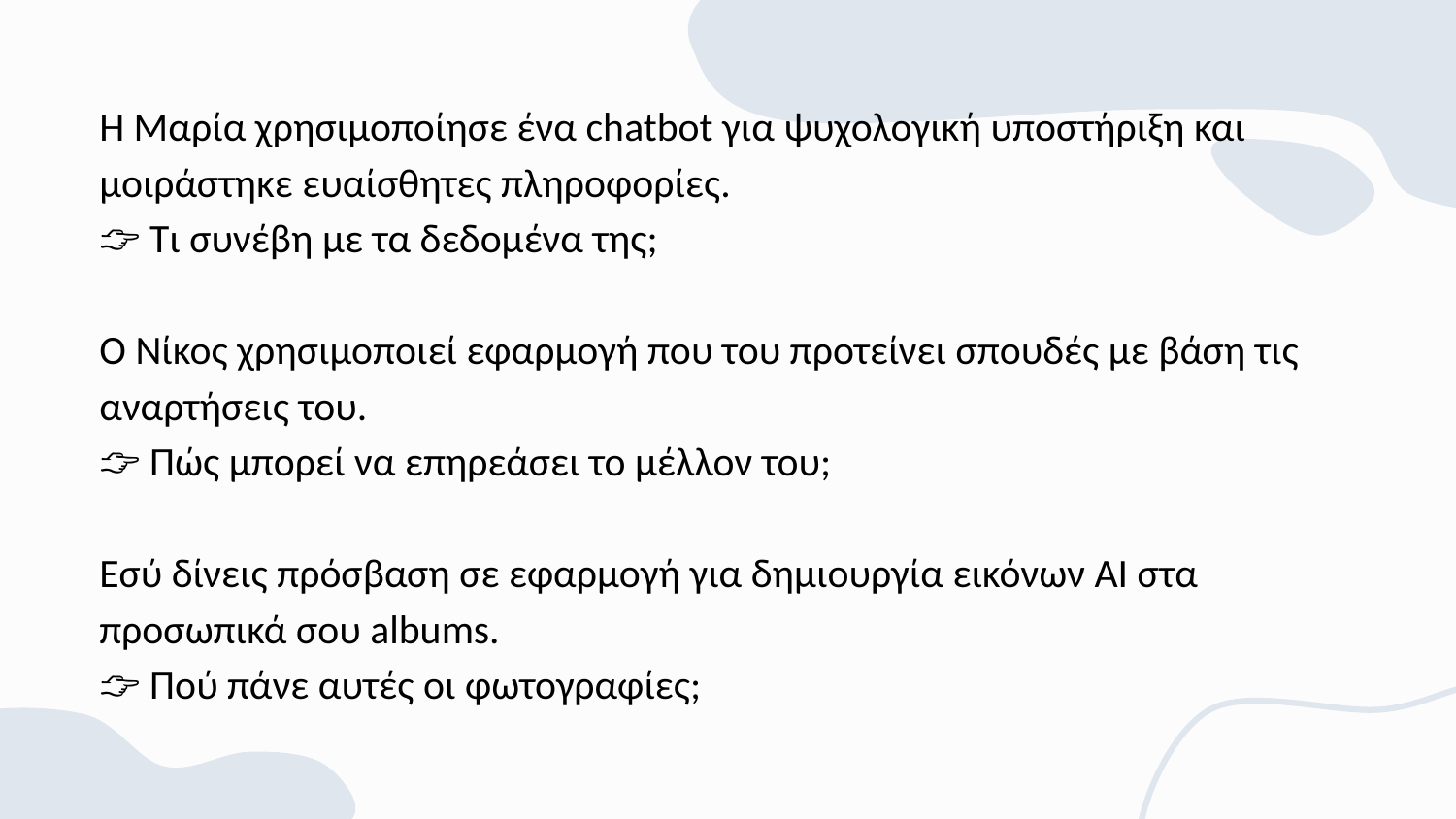

# Η Μαρία χρησιμοποίησε ένα chatbot για ψυχολογική υποστήριξη και μοιράστηκε ευαίσθητες πληροφορίες. 👉 Τι συνέβη με τα δεδομένα της; Ο Νίκος χρησιμοποιεί εφαρμογή που του προτείνει σπουδές με βάση τις αναρτήσεις του. 👉 Πώς μπορεί να επηρεάσει το μέλλον του; Εσύ δίνεις πρόσβαση σε εφαρμογή για δημιουργία εικόνων AI στα προσωπικά σου albums. 👉 Πού πάνε αυτές οι φωτογραφίες;